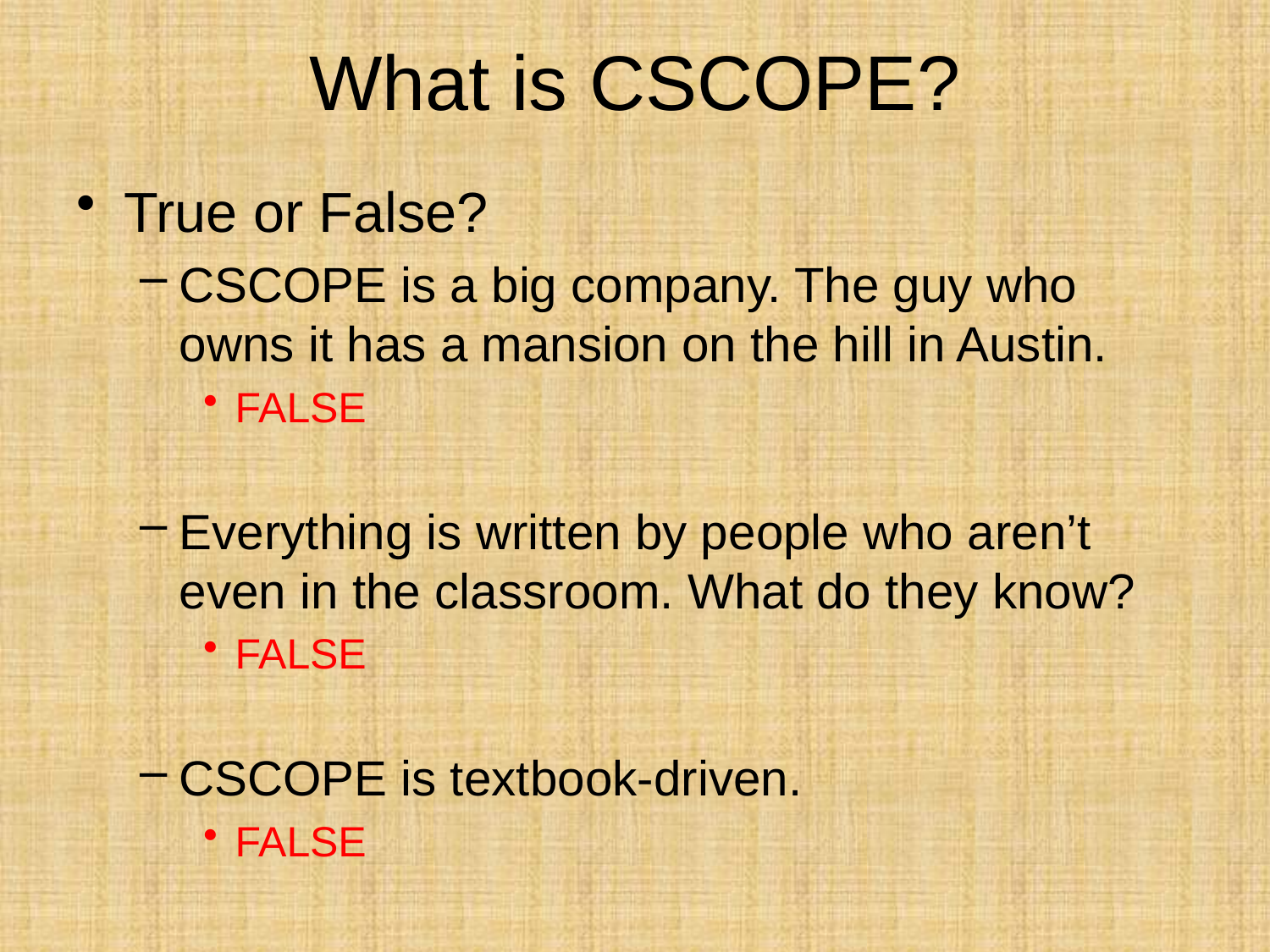

# What is CSCOPE?
True or False?
CSCOPE is a big company. The guy who owns it has a mansion on the hill in Austin.
FALSE

Everything is written by people who aren’t even in the classroom. What do they know?
FALSE

CSCOPE is textbook-driven.
FALSE